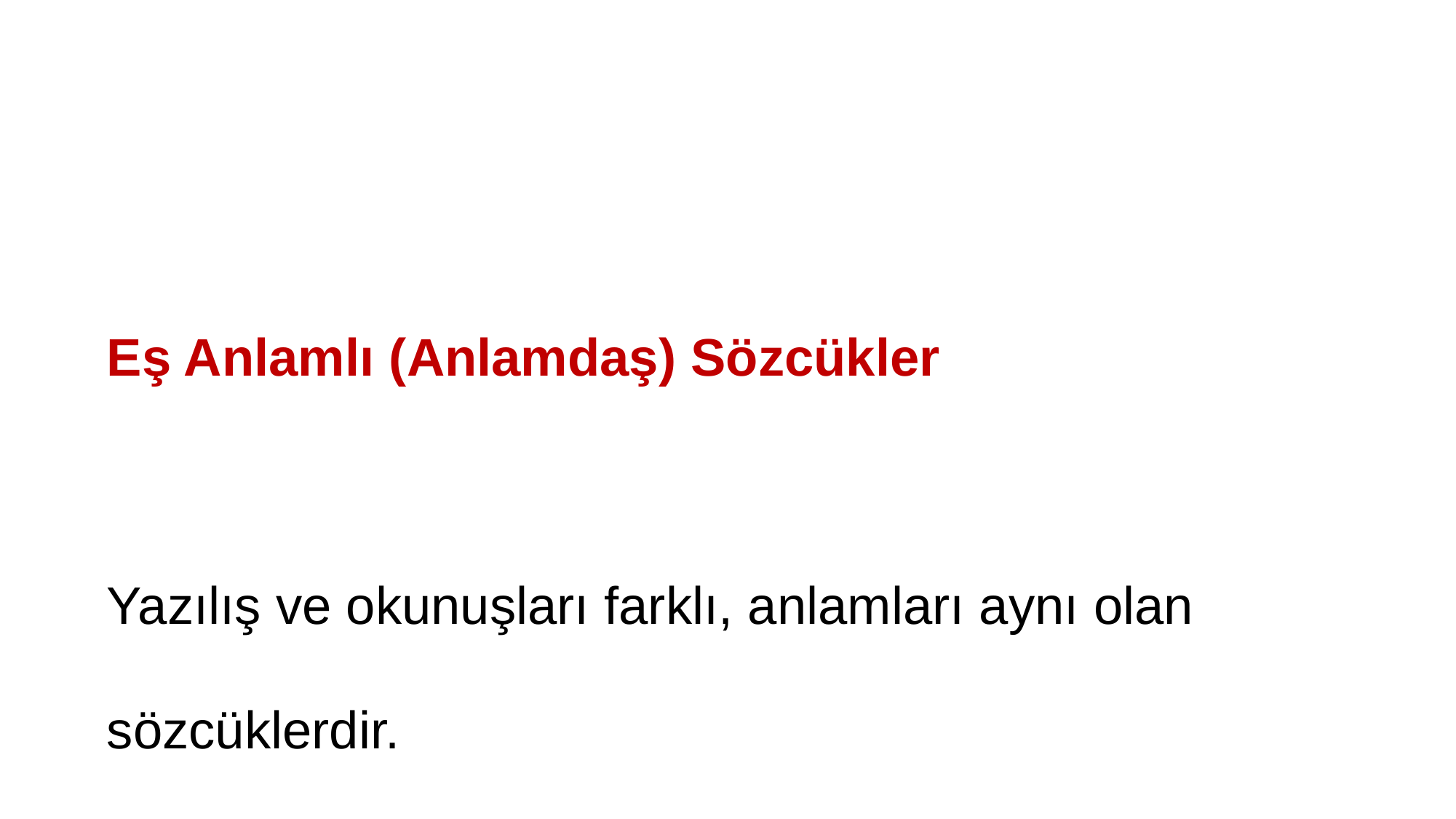

Eş Anlamlı (Anlamdaş) Sözcükler

Yazılış ve okunuşları farklı, anlamları aynı olan sözcüklerdir.